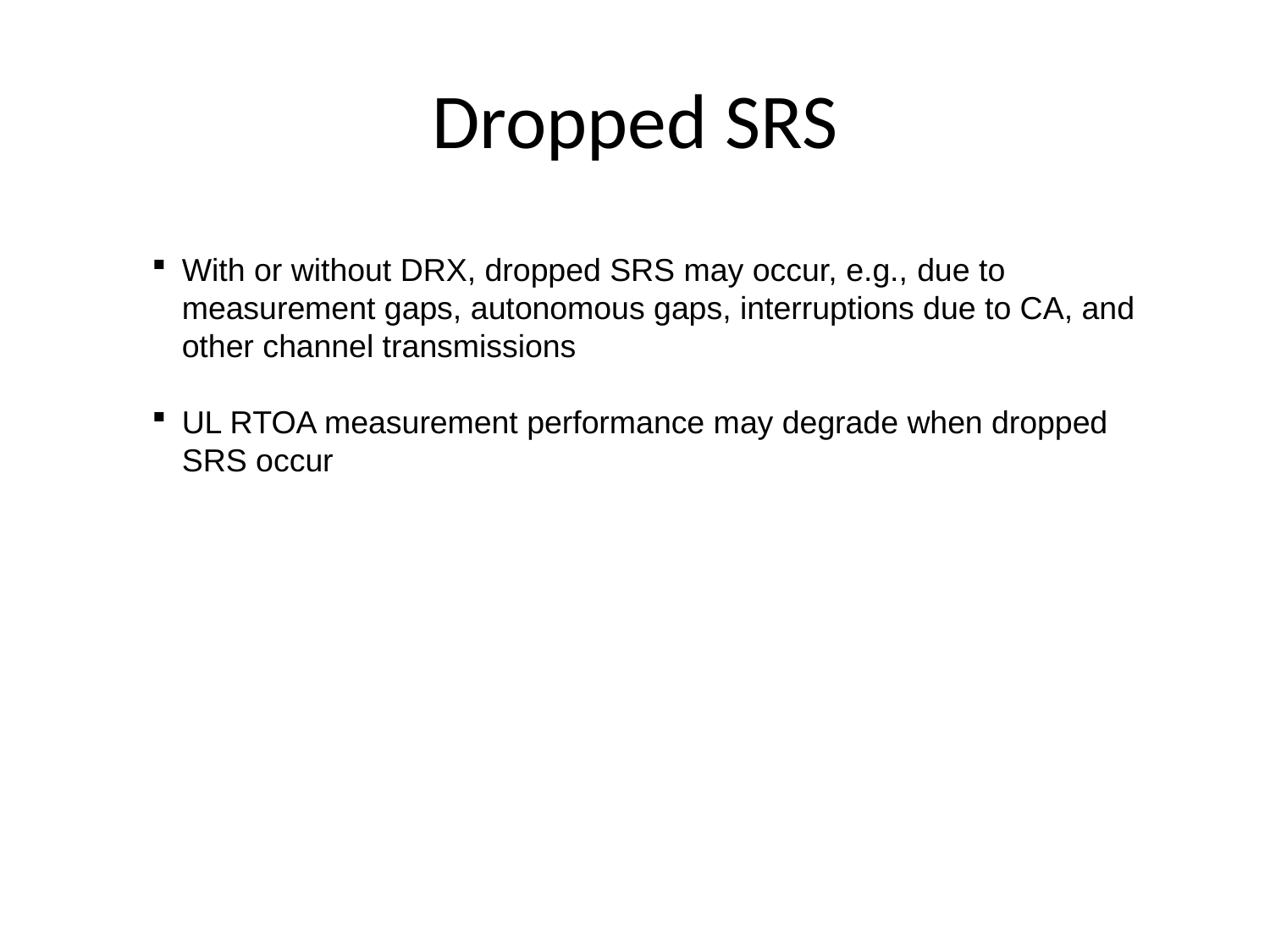

# Dropped SRS
With or without DRX, dropped SRS may occur, e.g., due to measurement gaps, autonomous gaps, interruptions due to CA, and other channel transmissions

UL RTOA measurement performance may degrade when dropped SRS occur